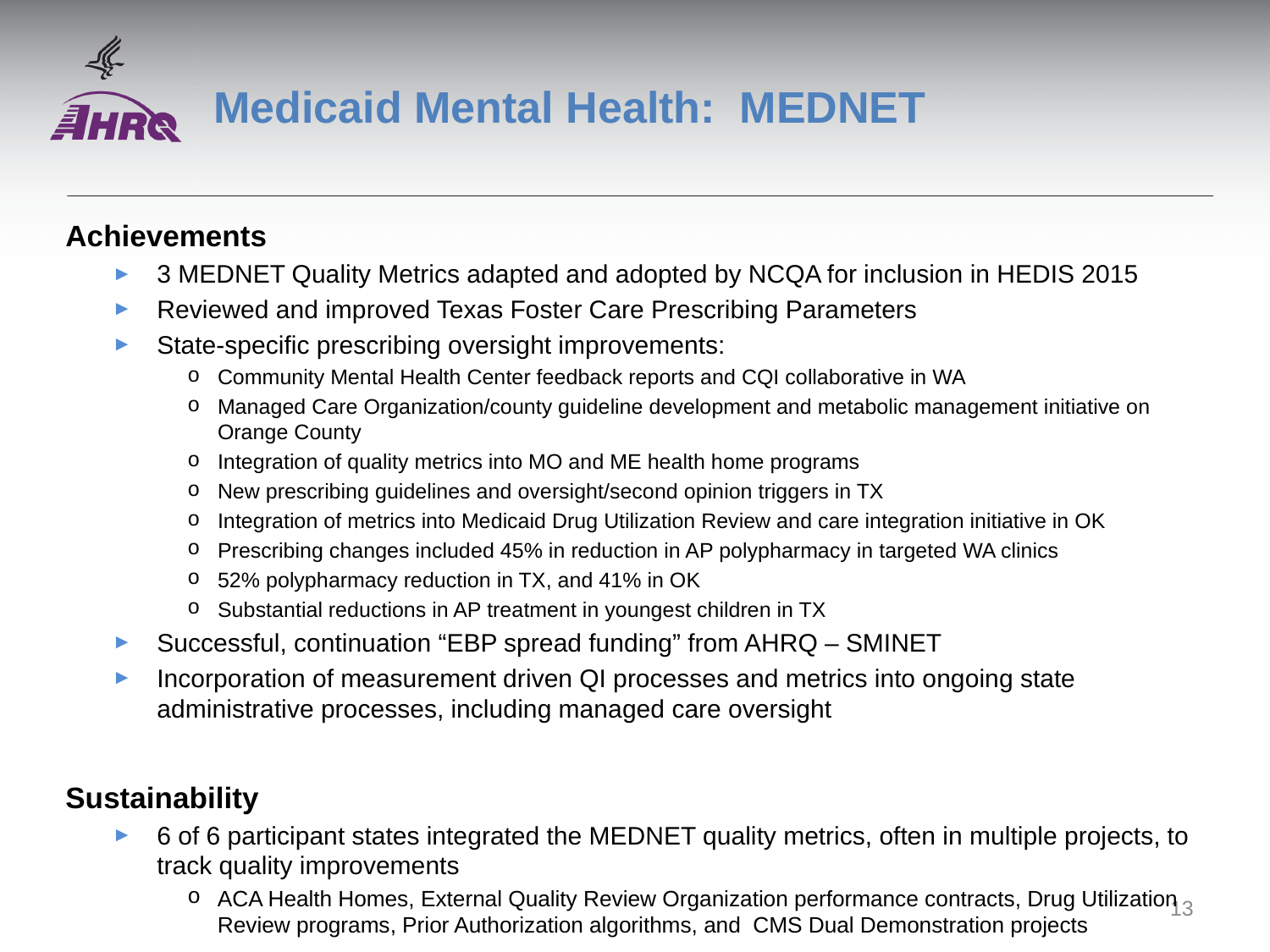

# Medicaid Mental Health:  MEDNET
Achievements
3 MEDNET Quality Metrics adapted and adopted by NCQA for inclusion in HEDIS 2015
Reviewed and improved Texas Foster Care Prescribing Parameters
State-specific prescribing oversight improvements:
Community Mental Health Center feedback reports and CQI collaborative in WA
Managed Care Organization/county guideline development and metabolic management initiative on Orange County
Integration of quality metrics into MO and ME health home programs
New prescribing guidelines and oversight/second opinion triggers in TX
Integration of metrics into Medicaid Drug Utilization Review and care integration initiative in OK
Prescribing changes included 45% in reduction in AP polypharmacy in targeted WA clinics
52% polypharmacy reduction in TX, and 41% in OK
Substantial reductions in AP treatment in youngest children in TX
Successful, continuation “EBP spread funding” from AHRQ – SMINET
Incorporation of measurement driven QI processes and metrics into ongoing state administrative processes, including managed care oversight

Sustainability
6 of 6 participant states integrated the MEDNET quality metrics, often in multiple projects, to track quality improvements
ACA Health Homes, External Quality Review Organization performance contracts, Drug Utilization Review programs, Prior Authorization algorithms, and  CMS Dual Demonstration projects

13